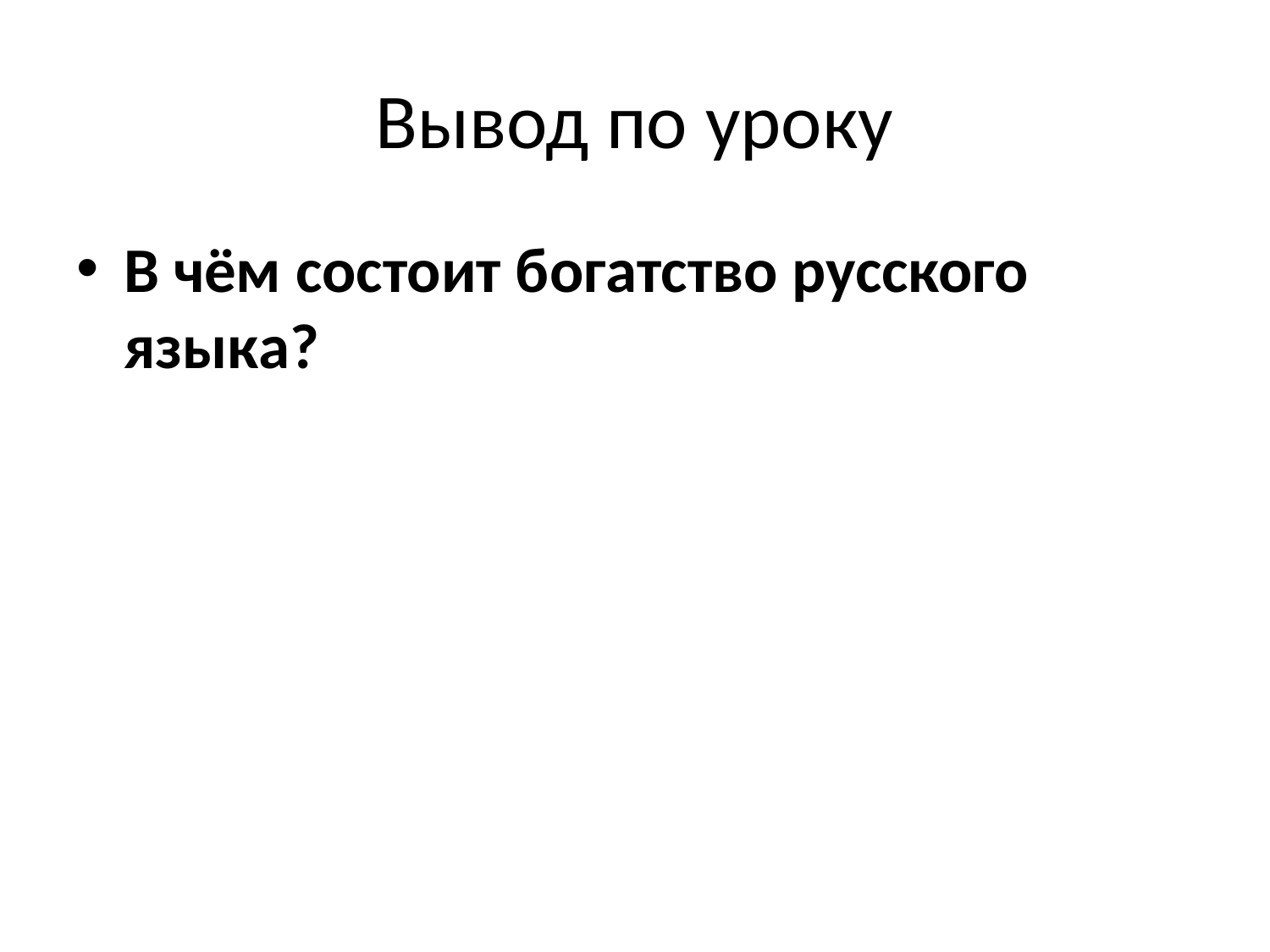

# Вывод по уроку
В чём состоит богатство русского языка?